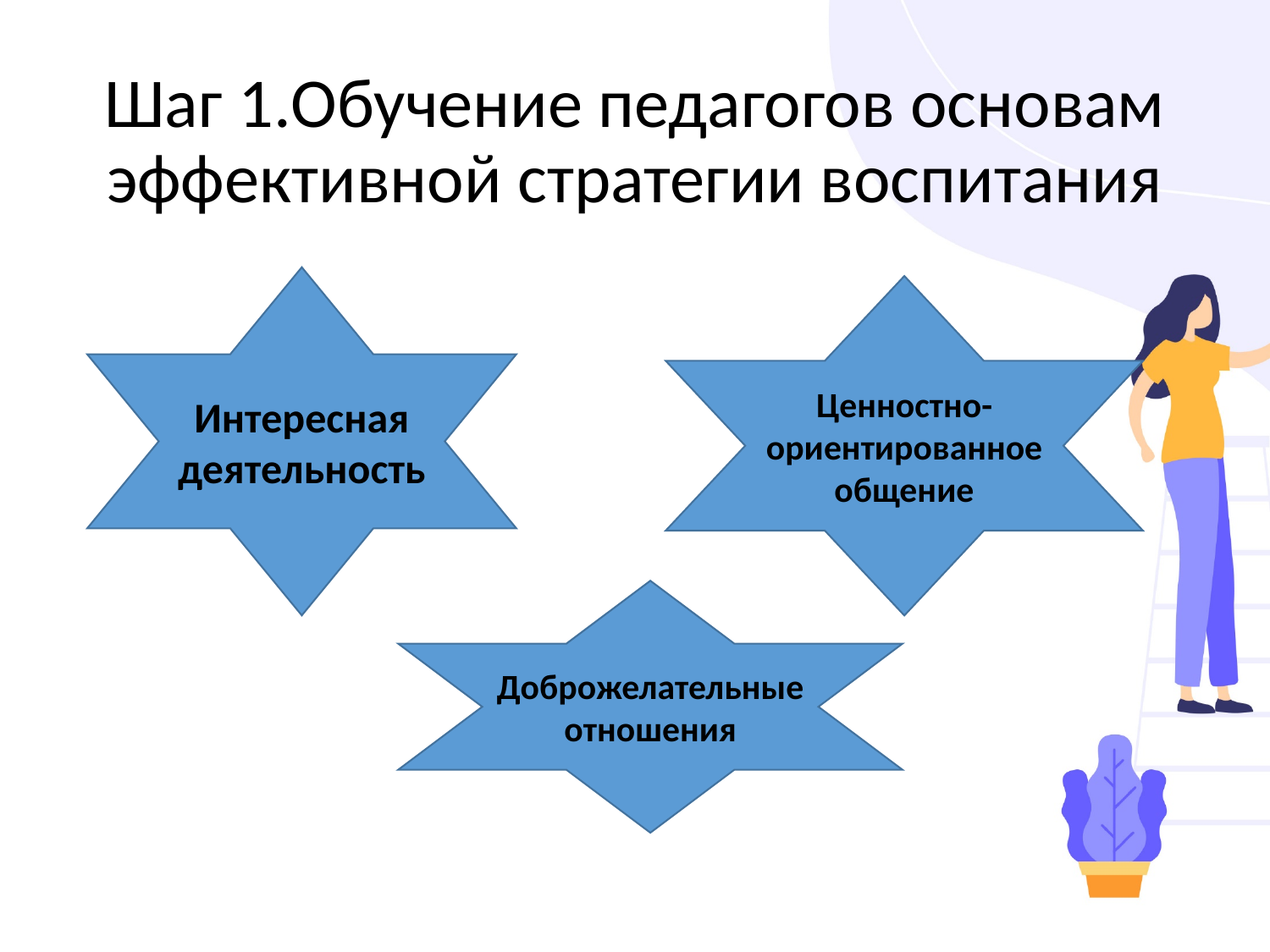

# Шаг 1.Обучение педагогов основам эффективной стратегии воспитания

Интересная деятельность
Ценностно-ориентированное общение
Доброжелательные отношения